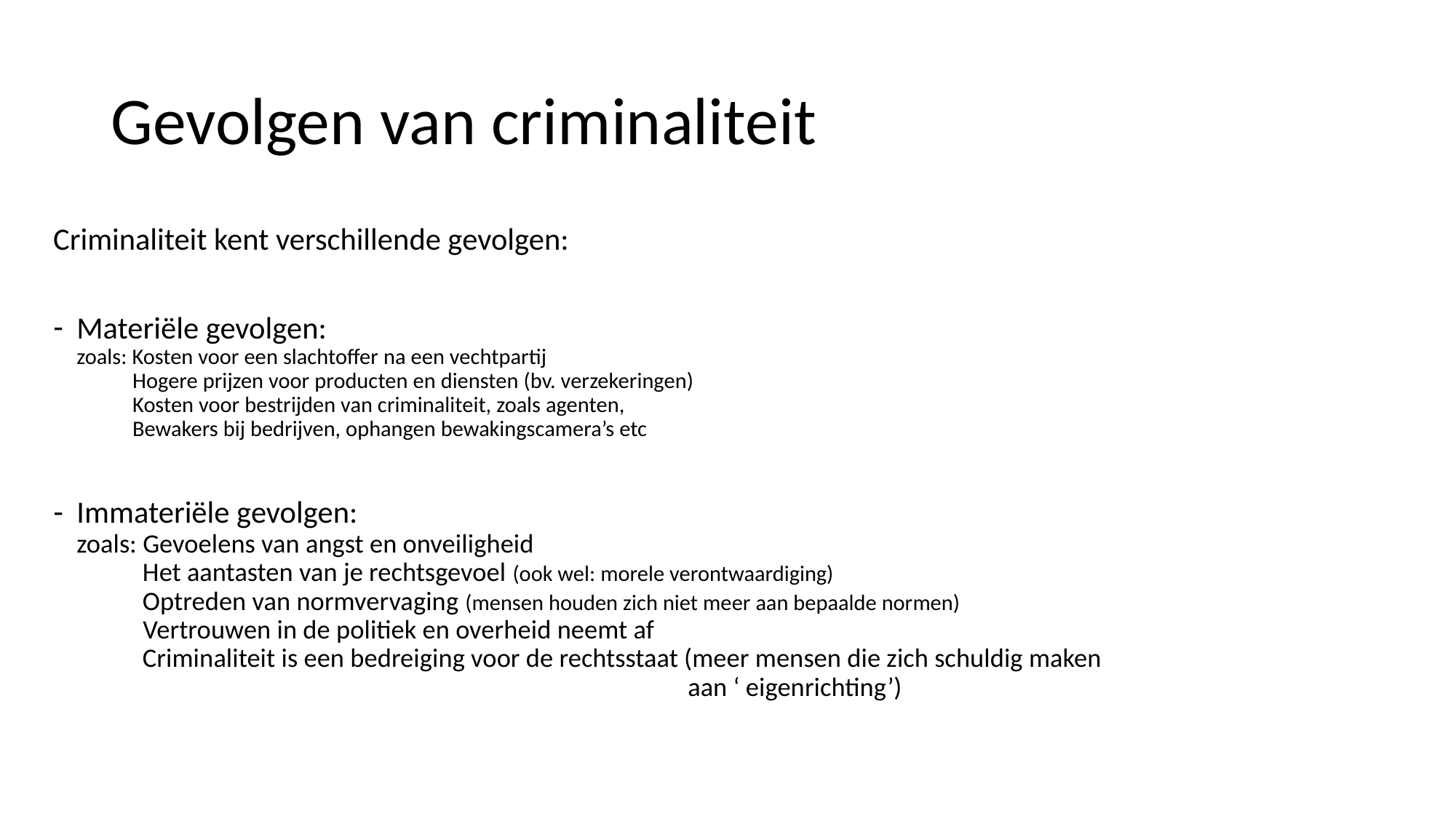

# Gevolgen van criminaliteit
Criminaliteit kent verschillende gevolgen:

Materiële gevolgen:
zoals: Kosten voor een slachtoffer na een vechtpartij
           Hogere prijzen voor producten en diensten (bv. verzekeringen)
           Kosten voor bestrijden van criminaliteit, zoals agenten,
           Bewakers bij bedrijven, ophangen bewakingscamera’s etc

Immateriële gevolgen:
zoals: Gevoelens van angst en onveiligheid
           Het aantasten van je rechtsgevoel (ook wel: morele verontwaardiging)
           Optreden van normvervaging (mensen houden zich niet meer aan bepaalde normen)
             Vertrouwen in de politiek en overheid neemt af
           Criminaliteit is een bedreiging voor de rechtsstaat (meer mensen die zich schuldig maken
                                                                                                      aan ‘ eigenrichting’)